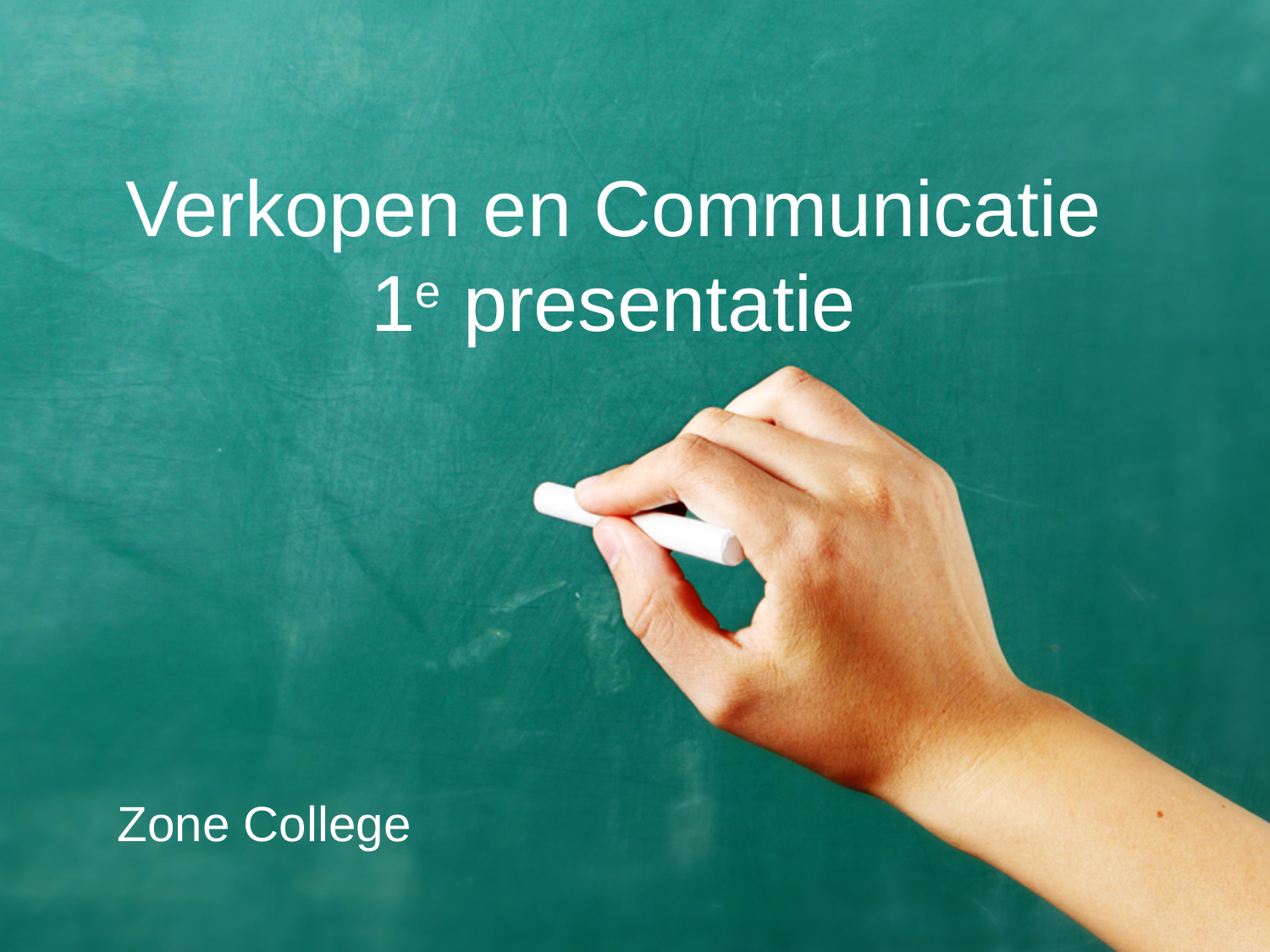

# Verkopen en Communicatie 1e presentatie
Zone College